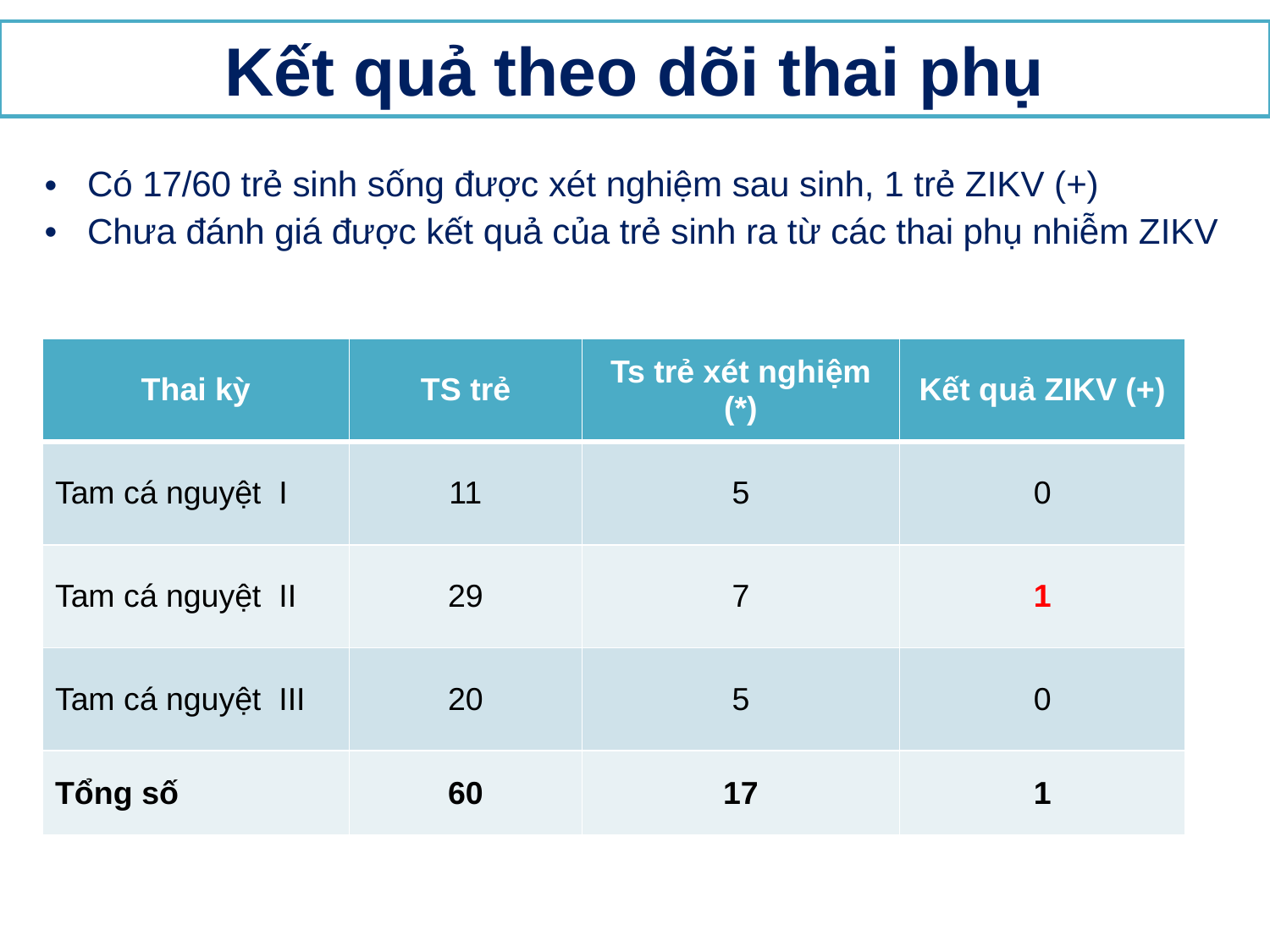

Kết quả theo dõi thai phụ
Có 17/60 trẻ sinh sống được xét nghiệm sau sinh, 1 trẻ ZIKV (+)
Chưa đánh giá được kết quả của trẻ sinh ra từ các thai phụ nhiễm ZIKV
| Thai kỳ | TS trẻ | Ts trẻ xét nghiệm (\*) | Kết quả ZIKV (+) |
| --- | --- | --- | --- |
| Tam cá nguyệt I | 11 | 5 | 0 |
| Tam cá nguyệt II | 29 | 7 | 1 |
| Tam cá nguyệt III | 20 | 5 | 0 |
| Tổng số | 60 | 17 | 1 |